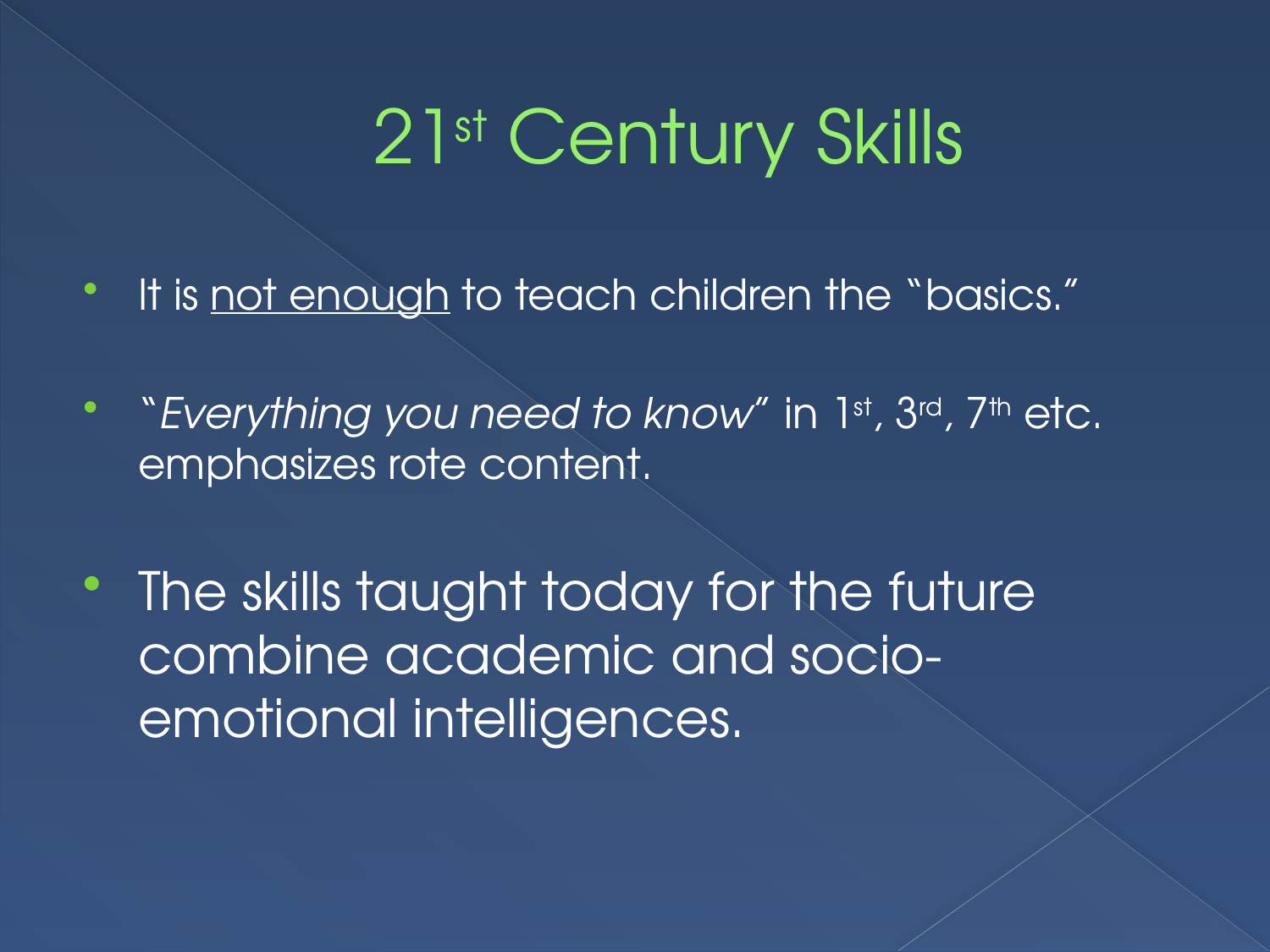

# 21st Century Skills
It is not enough to teach children the “basics.”

“Everything you need to know” in 1st, 3rd, 7th etc. emphasizes rote content.

The skills taught today for the future combine academic and socio-emotional intelligences.